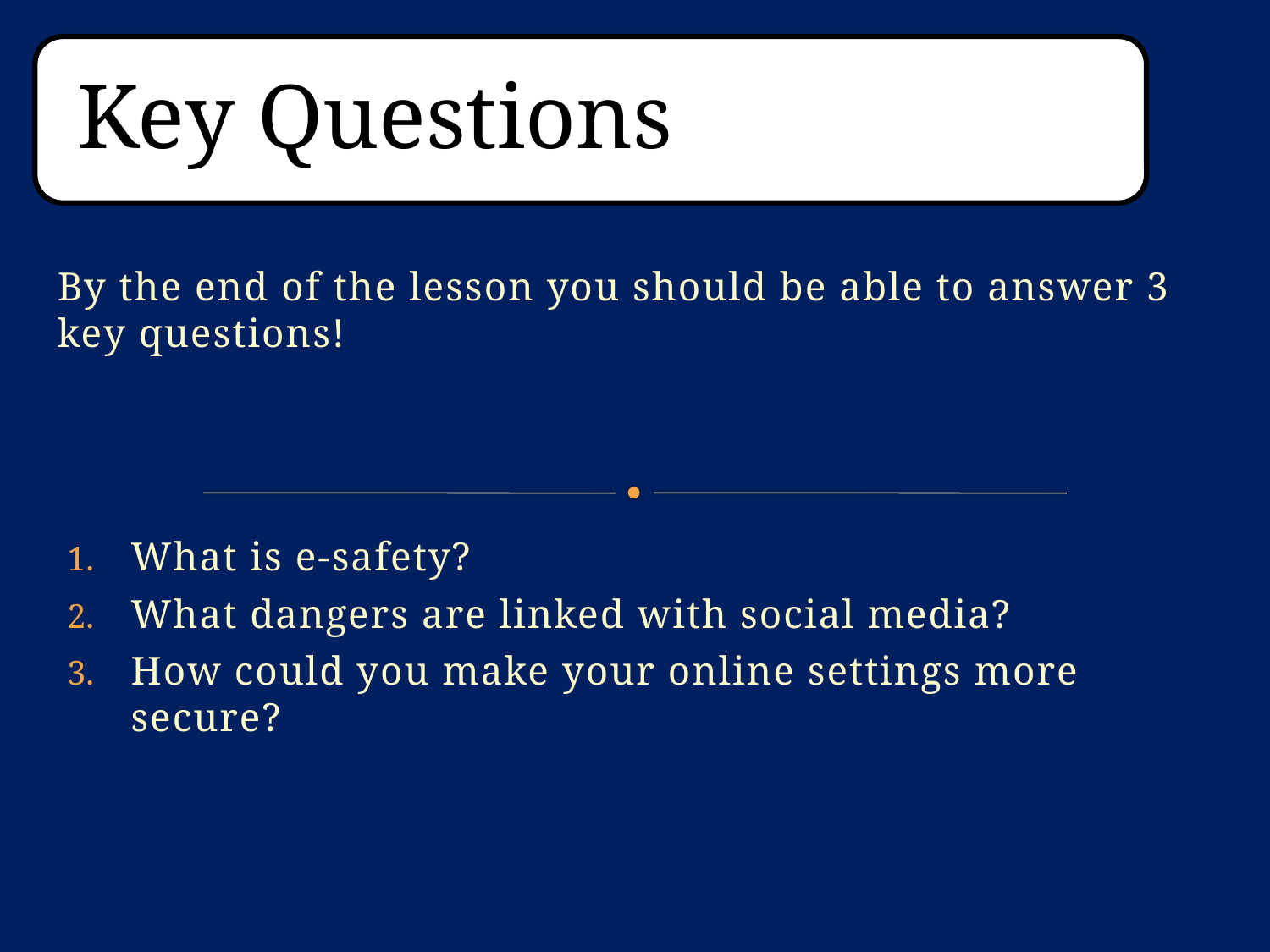

Key Questions
By the end of the lesson you should be able to answer 3 key questions!
What is e-safety?
What dangers are linked with social media?
How could you make your online settings more secure?